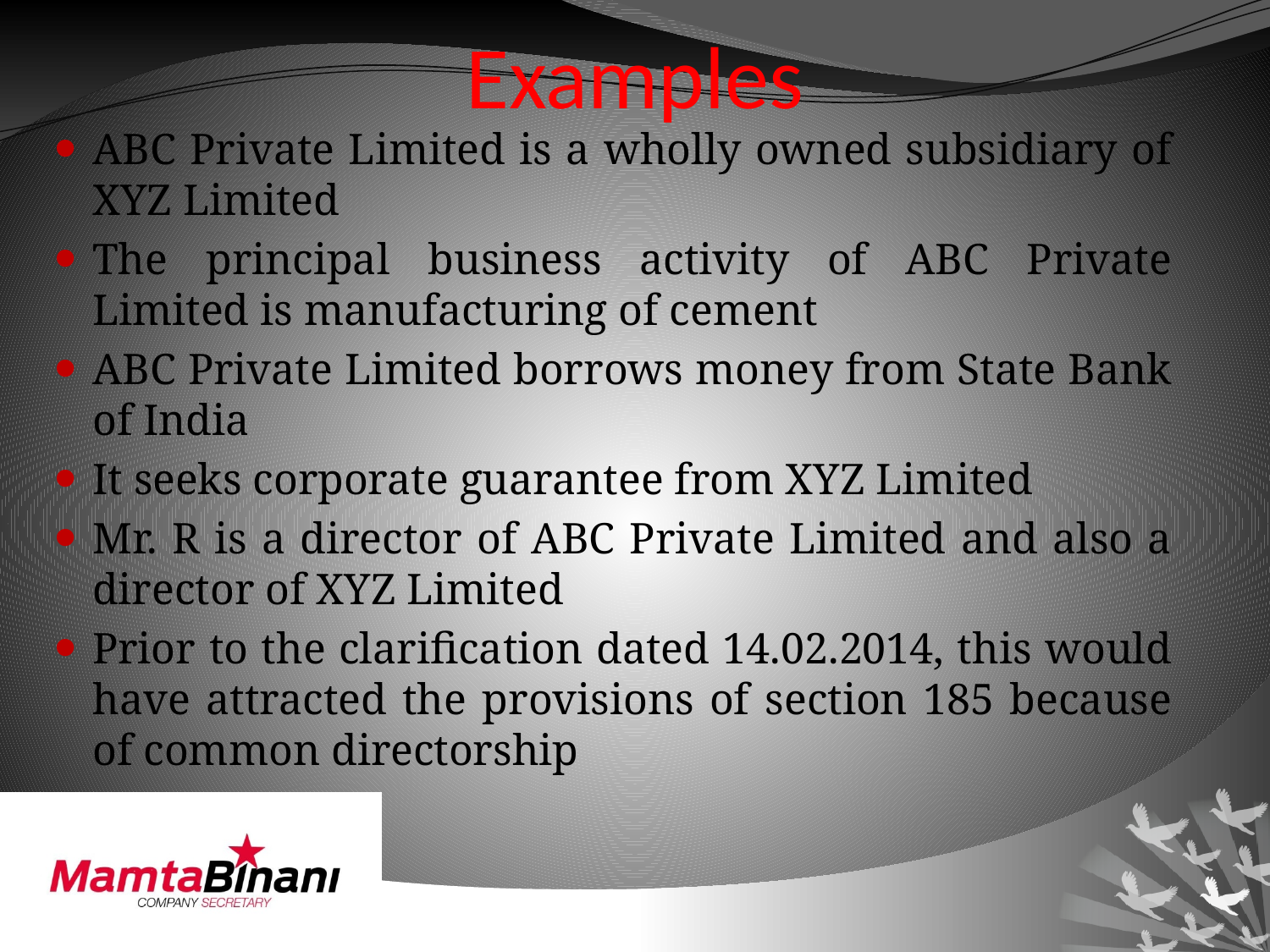

# Examples

ABC Private Limited is a wholly owned subsidiary of XYZ Limited
The principal business activity of ABC Private Limited is manufacturing of cement
ABC Private Limited borrows money from State Bank of India
It seeks corporate guarantee from XYZ Limited
Mr. R is a director of ABC Private Limited and also a director of XYZ Limited
Prior to the clarification dated 14.02.2014, this would have attracted the provisions of section 185 because of common directorship